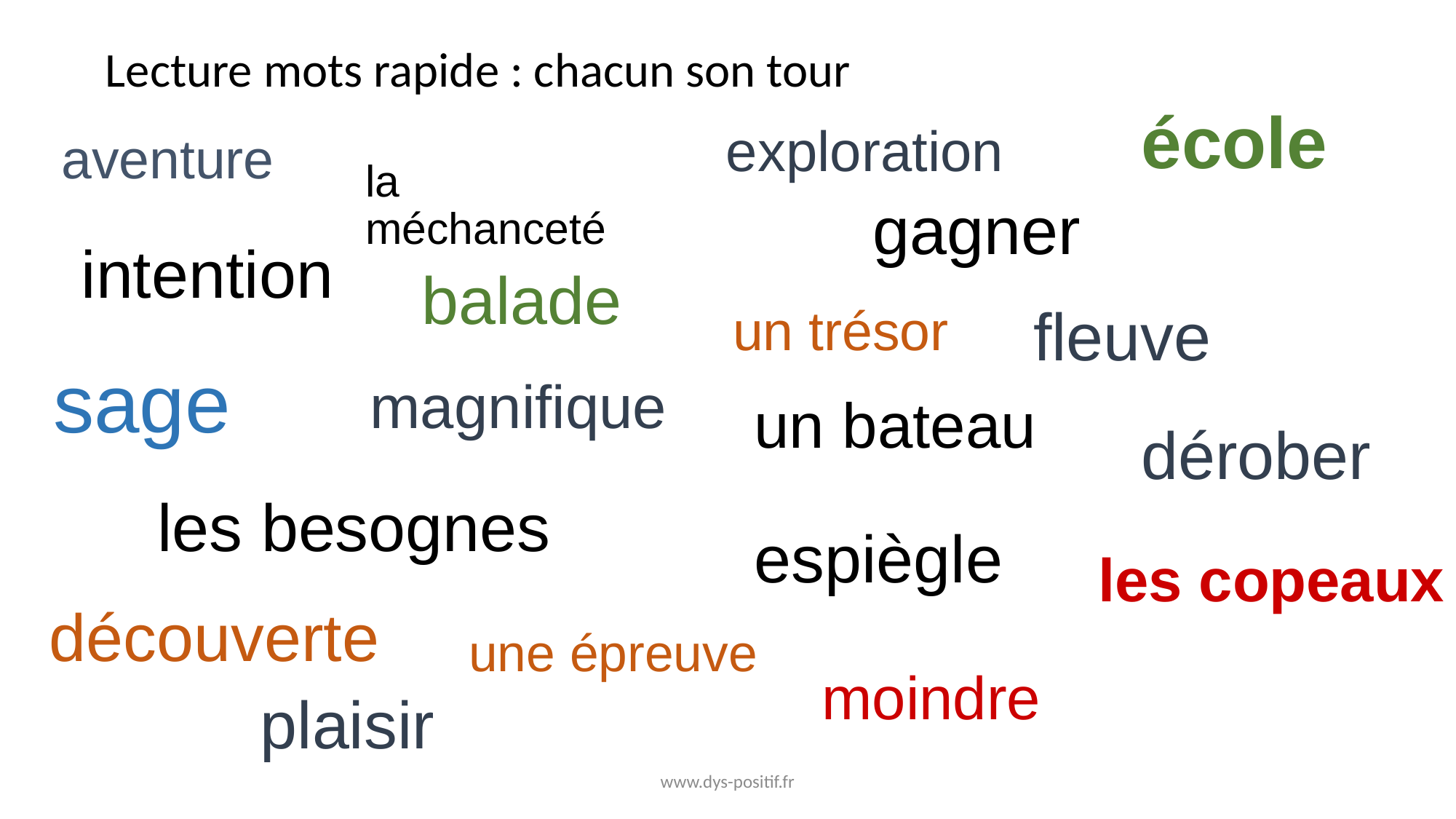

# Lecture mots rapide : chacun son tour
école
exploration
aventure
la méchanceté
gagner
intention
balade
un trésor
fleuve
sage
magnifique
un bateau
dérober
les besognes
espiègle
les copeaux
découverte
une épreuve
moindre
plaisir
www.dys-positif.fr